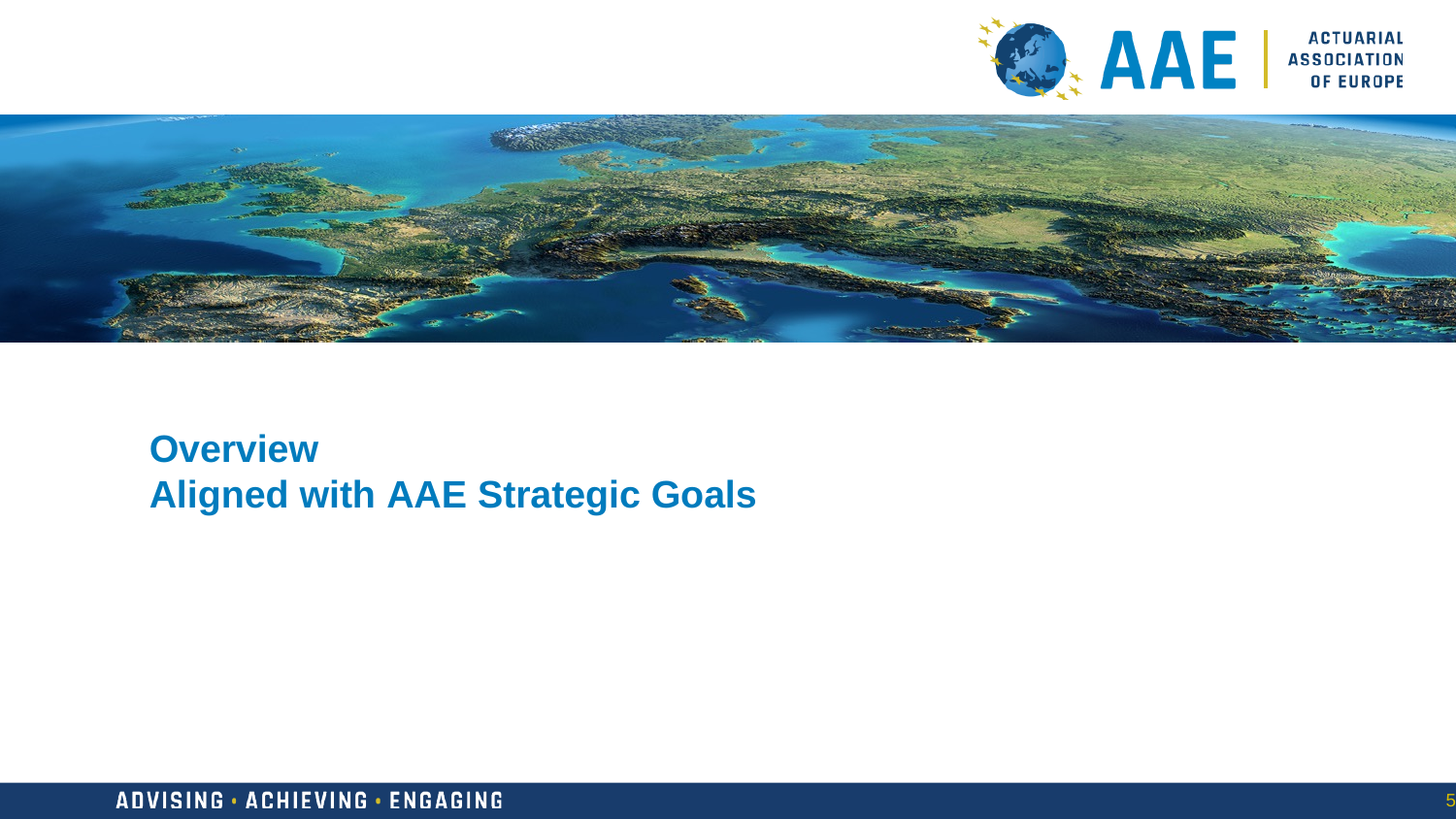

# Overview Aligned with AAE Strategic Goals
5